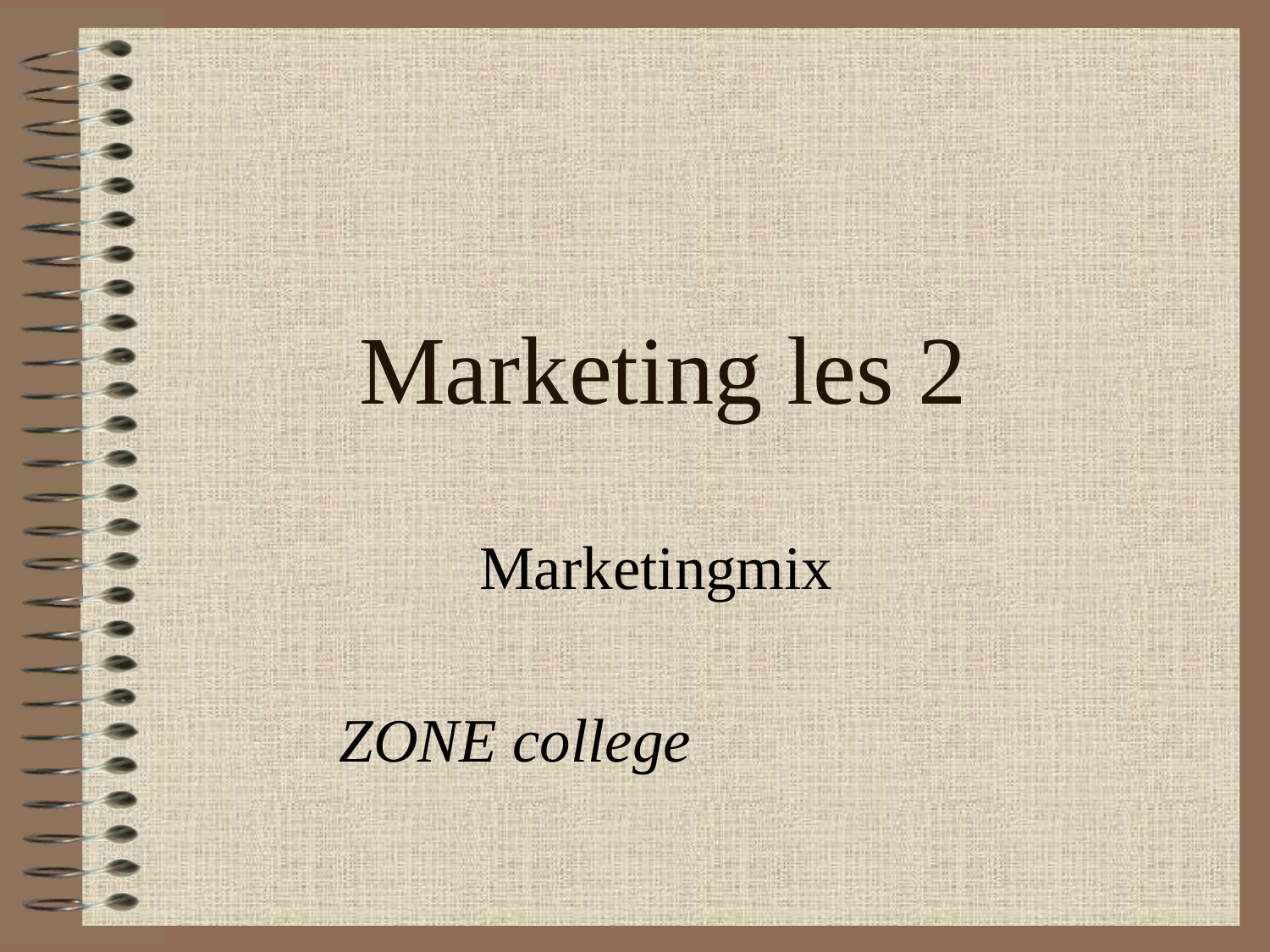

# Marketing les 2
Marketingmix

ZONE college